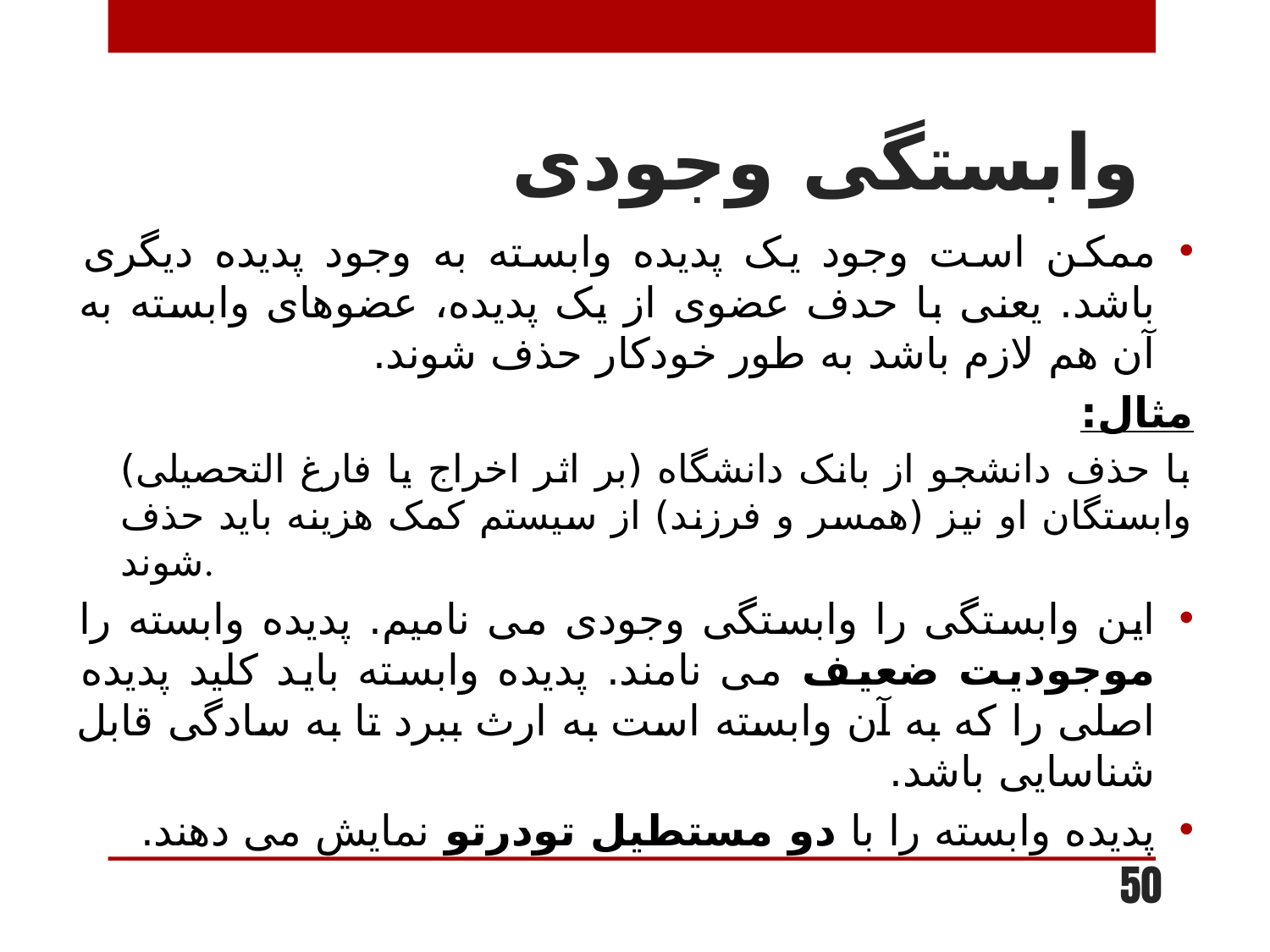

# وابستگی وجودی
ممکن است وجود یک پدیده وابسته به وجود پدیده دیگری باشد. یعنی با حدف عضوی از یک پدیده، عضوهای وابسته به آن هم لازم باشد به طور خودکار حذف شوند.
مثال:
با حذف دانشجو از بانک دانشگاه (بر اثر اخراج یا فارغ التحصیلی) وابستگان او نیز (همسر و فرزند) از سیستم کمک هزینه باید حذف شوند.
این وابستگی را وابستگی وجودی می نامیم. پدیده وابسته را موجودیت ضعیف می نامند. پدیده وابسته باید کلید پدیده اصلی را که به آن وابسته است به ارث ببرد تا به سادگی قابل شناسایی باشد.
پدیده وابسته را با دو مستطیل تودرتو نمایش می دهند.
50